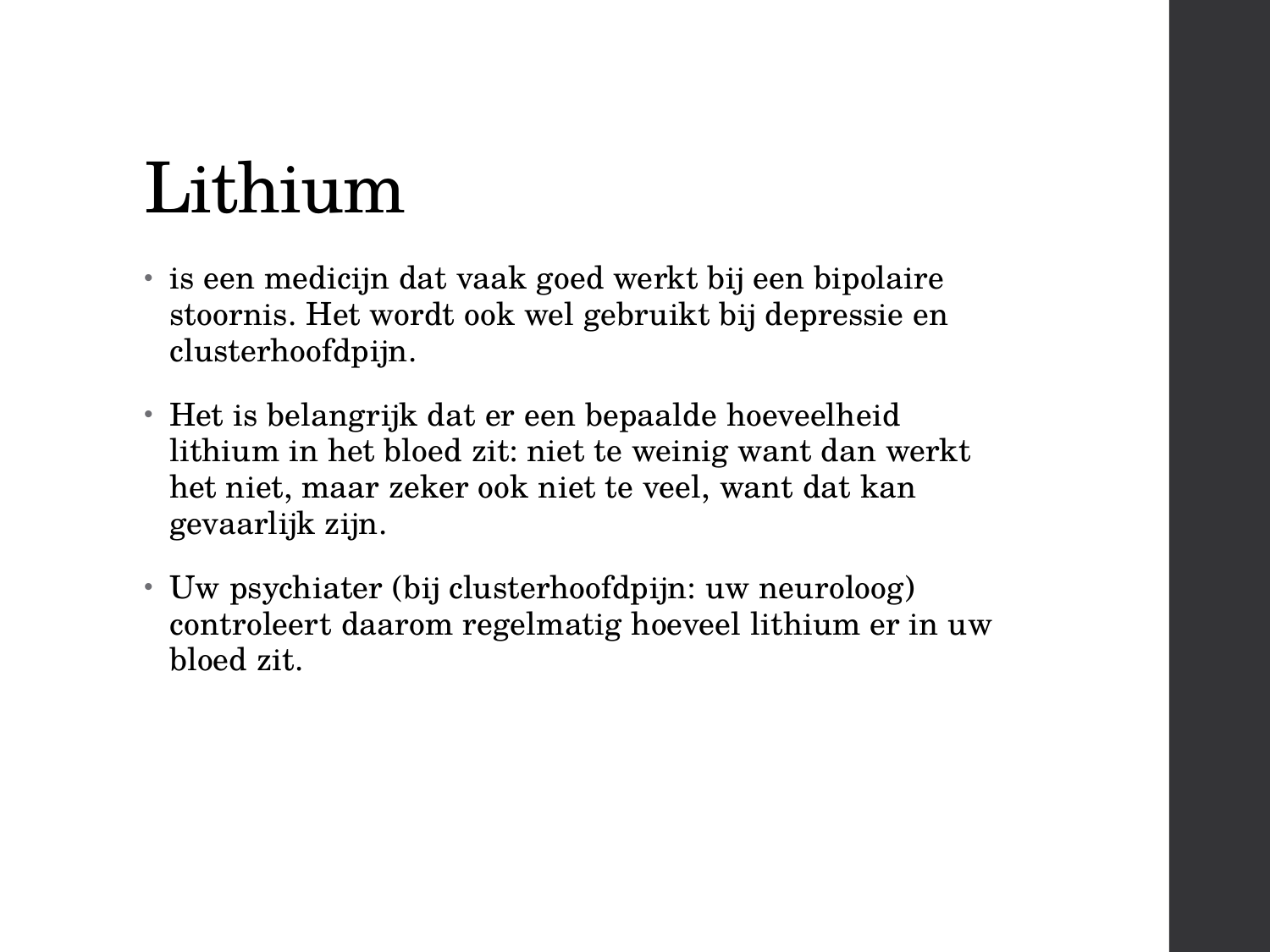

# Lithium
is een medicijn dat vaak goed werkt bij een bipolaire stoornis. Het wordt ook wel gebruikt bij depressie en clusterhoofdpijn.
Het is belangrijk dat er een bepaalde hoeveelheid lithium in het bloed zit: niet te weinig want dan werkt het niet, maar zeker ook niet te veel, want dat kan gevaarlijk zijn.
Uw psychiater (bij clusterhoofdpijn: uw neuroloog) controleert daarom regelmatig hoeveel lithium er in uw bloed zit.